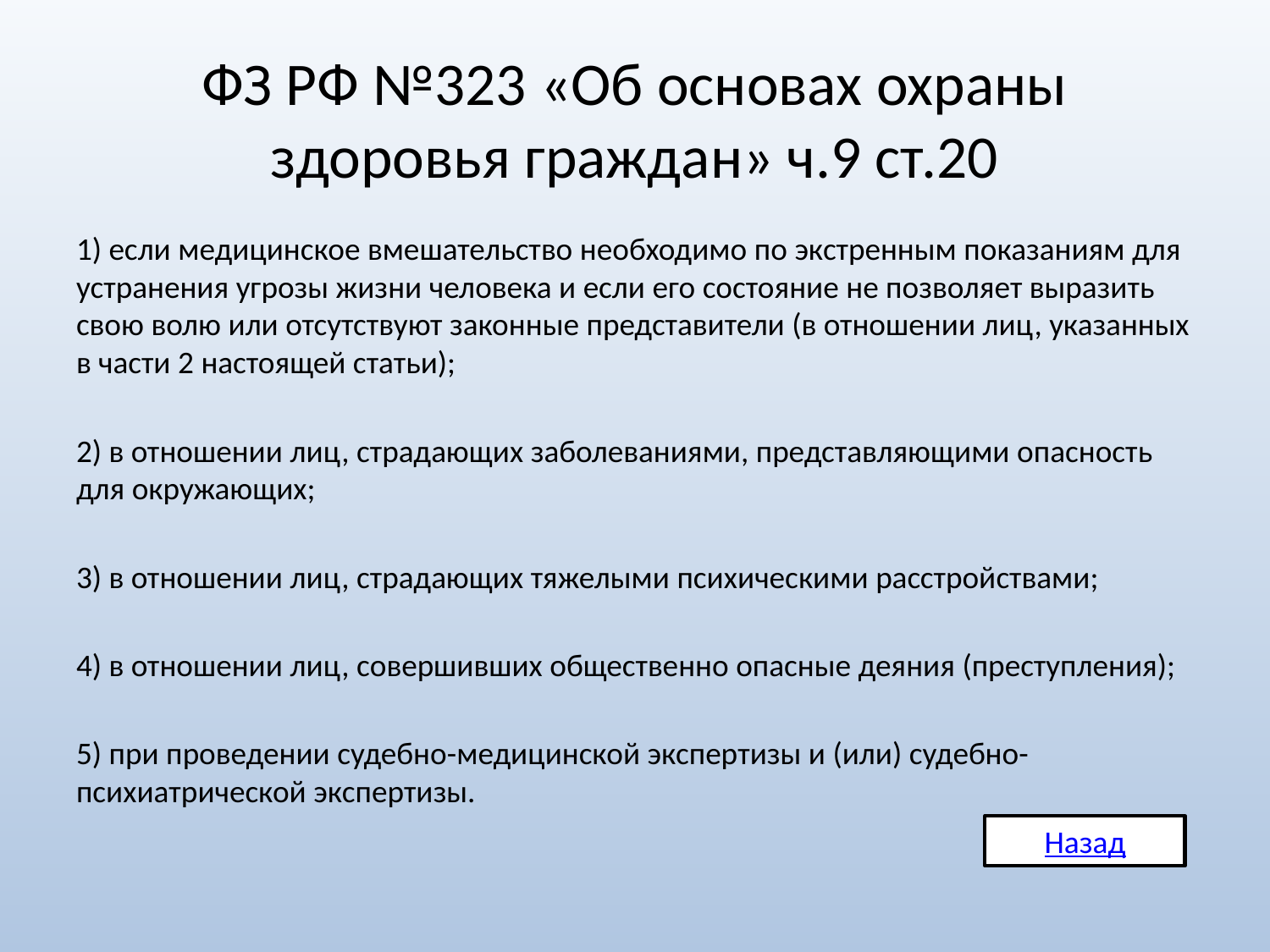

# ФЗ РФ №323 «Об основах охраны здоровья граждан» ч.9 ст.20
1) если медицинское вмешательство необходимо по экстренным показаниям для устранения угрозы жизни человека и если его состояние не позволяет выразить свою волю или отсутствуют законные представители (в отношении лиц, указанных в части 2 настоящей статьи);

2) в отношении лиц, страдающих заболеваниями, представляющими опасность для окружающих;

3) в отношении лиц, страдающих тяжелыми психическими расстройствами;

4) в отношении лиц, совершивших общественно опасные деяния (преступления);

5) при проведении судебно-медицинской экспертизы и (или) судебно-психиатрической экспертизы.

Назад